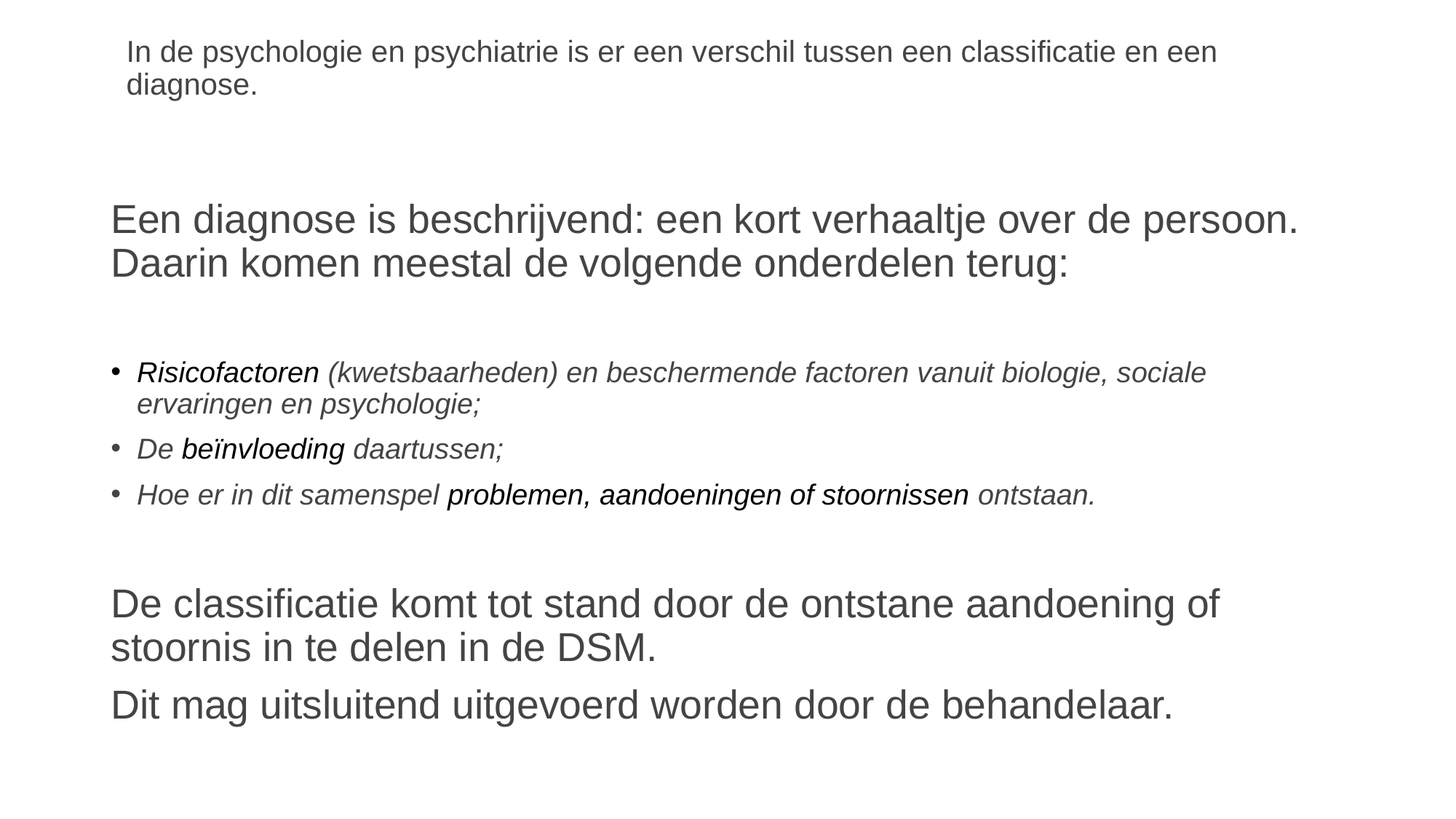

# In de psychologie en psychiatrie is er een verschil tussen een classificatie en een diagnose.

Een diagnose is beschrijvend: een kort verhaaltje over de persoon. Daarin komen meestal de volgende onderdelen terug:

Risicofactoren (kwetsbaarheden) en beschermende factoren vanuit biologie, sociale ervaringen en psychologie;
De beïnvloeding daartussen;
Hoe er in dit samenspel problemen, aandoeningen of stoornissen ontstaan.

De classificatie komt tot stand door de ontstane aandoening of stoornis in te delen in de DSM.
Dit mag uitsluitend uitgevoerd worden door de behandelaar.